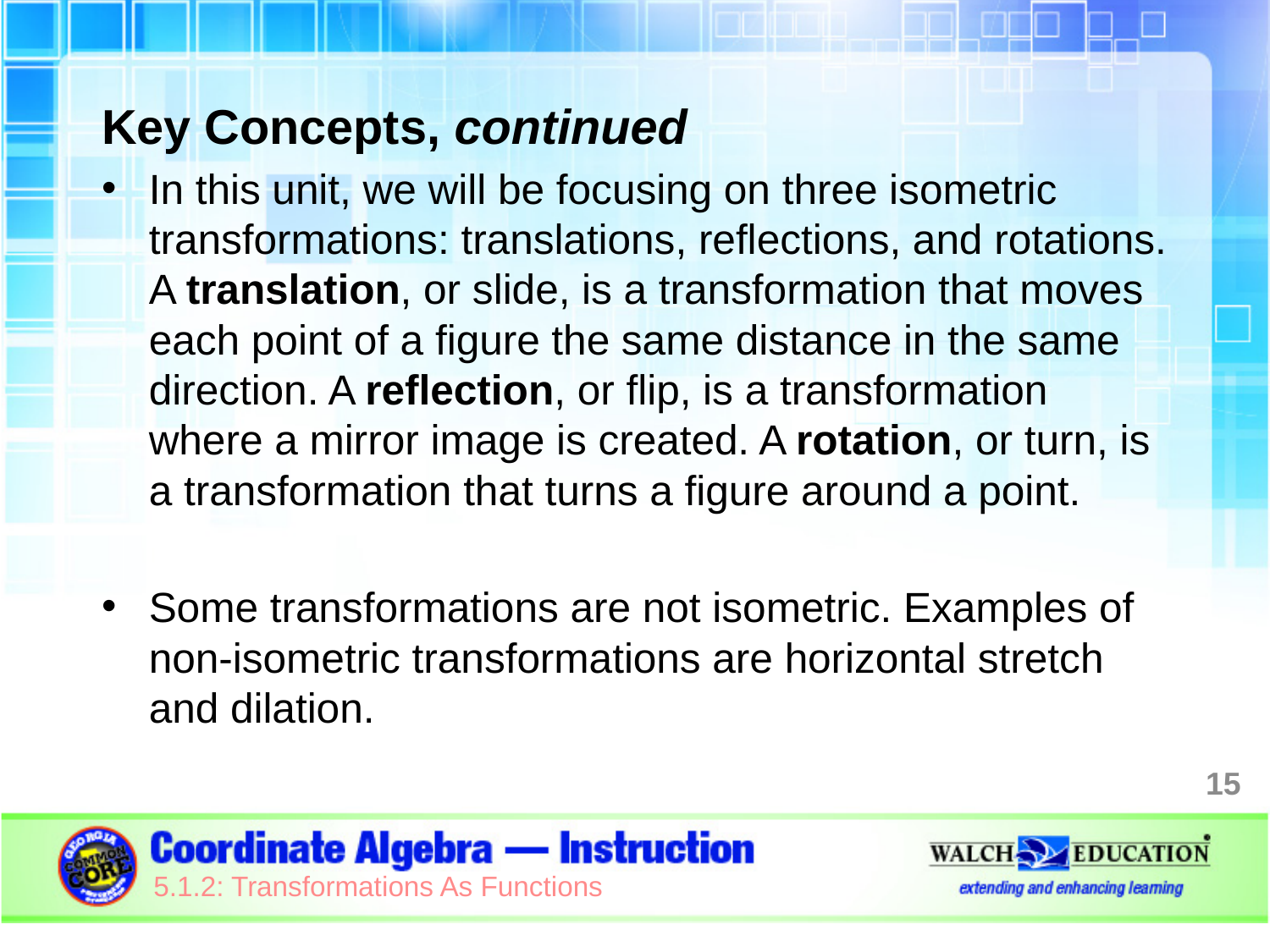

Key Concepts, continued
In this unit, we will be focusing on three isometric transformations: translations, reflections, and rotations. A translation, or slide, is a transformation that moves each point of a figure the same distance in the same direction. A reflection, or flip, is a transformation where a mirror image is created. A rotation, or turn, is a transformation that turns a figure around a point.

Some transformations are not isometric. Examples of non-isometric transformations are horizontal stretch and dilation.

15
5.1.2: Transformations As Functions